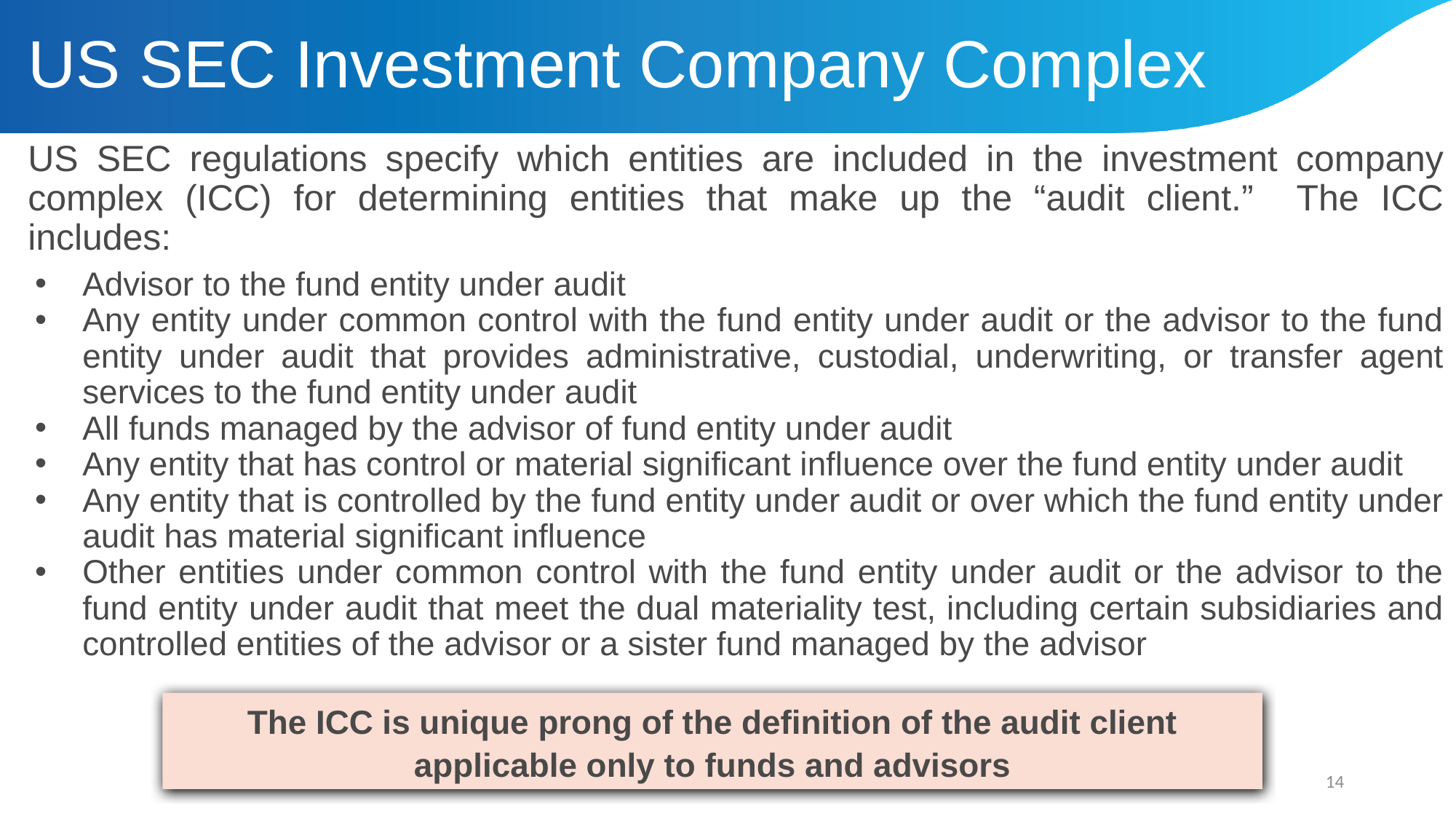

# US SEC Investment Company Complex
US SEC regulations specify which entities are included in the investment company complex (ICC) for determining entities that make up the “audit client.”  The ICC includes:
Advisor to the fund entity under audit
Any entity under common control with the fund entity under audit or the advisor to the fund entity under audit that provides administrative, custodial, underwriting, or transfer agent services to the fund entity under audit
All funds managed by the advisor of fund entity under audit
Any entity that has control or material significant influence over the fund entity under audit
Any entity that is controlled by the fund entity under audit or over which the fund entity under audit has material significant influence
Other entities under common control with the fund entity under audit or the advisor to the fund entity under audit that meet the dual materiality test, including certain subsidiaries and controlled entities of the advisor or a sister fund managed by the advisor
The ICC is unique prong of the definition of the audit client applicable only to funds and advisors
14